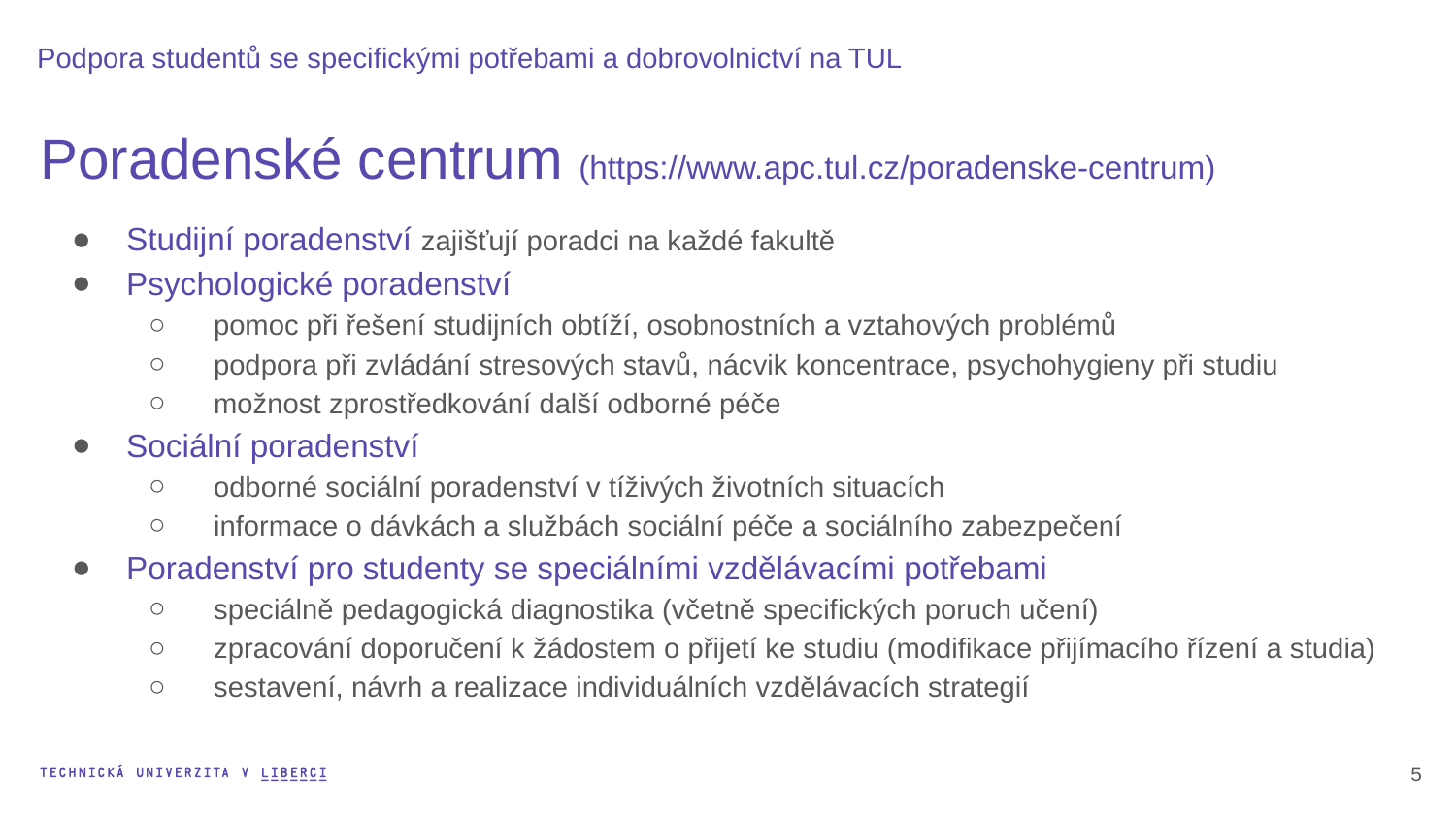

Podpora studentů se specifickými potřebami a dobrovolnictví na TUL
Poradenské centrum (https://www.apc.tul.cz/poradenske-centrum)
Studijní poradenství zajišťují poradci na každé fakultě
Psychologické poradenství
pomoc při řešení studijních obtíží, osobnostních a vztahových problémů
podpora při zvládání stresových stavů, nácvik koncentrace, psychohygieny při studiu
možnost zprostředkování další odborné péče
Sociální poradenství
odborné sociální poradenství v tíživých životních situacích
informace o dávkách a službách sociální péče a sociálního zabezpečení
Poradenství pro studenty se speciálními vzdělávacími potřebami
speciálně pedagogická diagnostika (včetně specifických poruch učení)
zpracování doporučení k žádostem o přijetí ke studiu (modifikace přijímacího řízení a studia)
sestavení, návrh a realizace individuálních vzdělávacích strategií
5